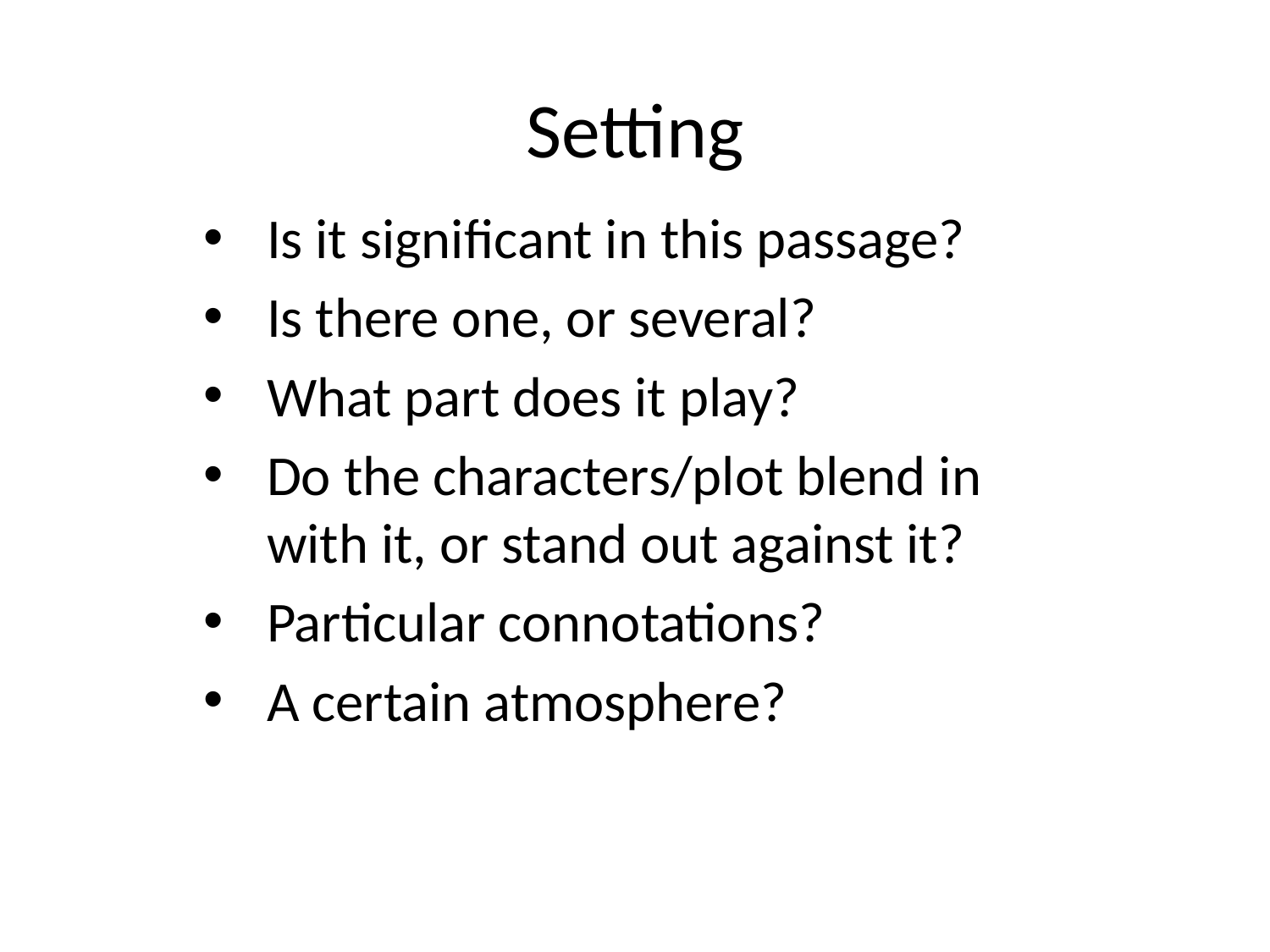

# Setting
Is it significant in this passage?
Is there one, or several?
What part does it play?
Do the characters/plot blend in with it, or stand out against it?
Particular connotations?
A certain atmosphere?